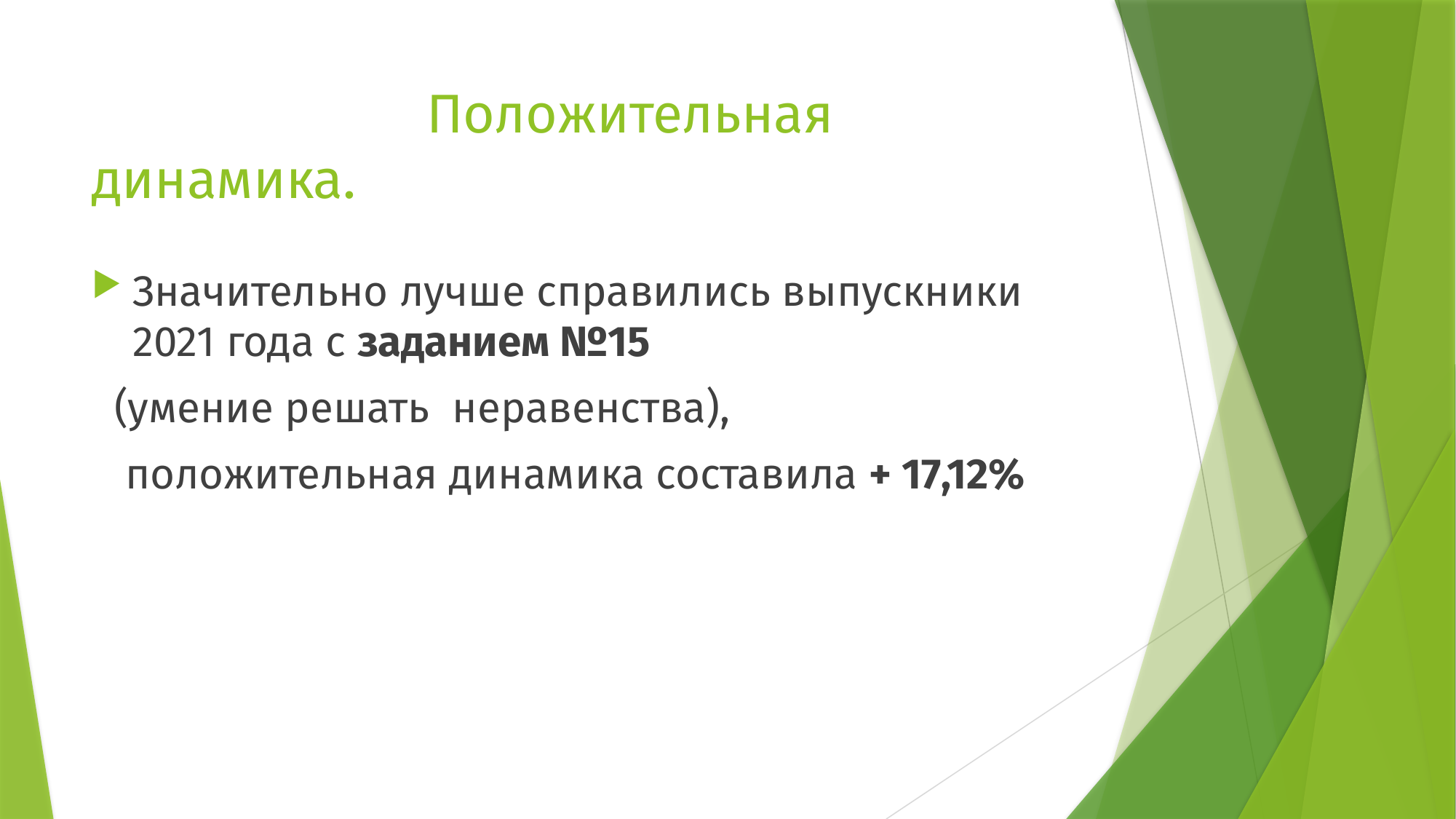

# Положительная динамика.
Значительно лучше справились выпускники 2021 года с заданием №15
  (умение решать  неравенства),
   положительная динамика составила + 17,12%